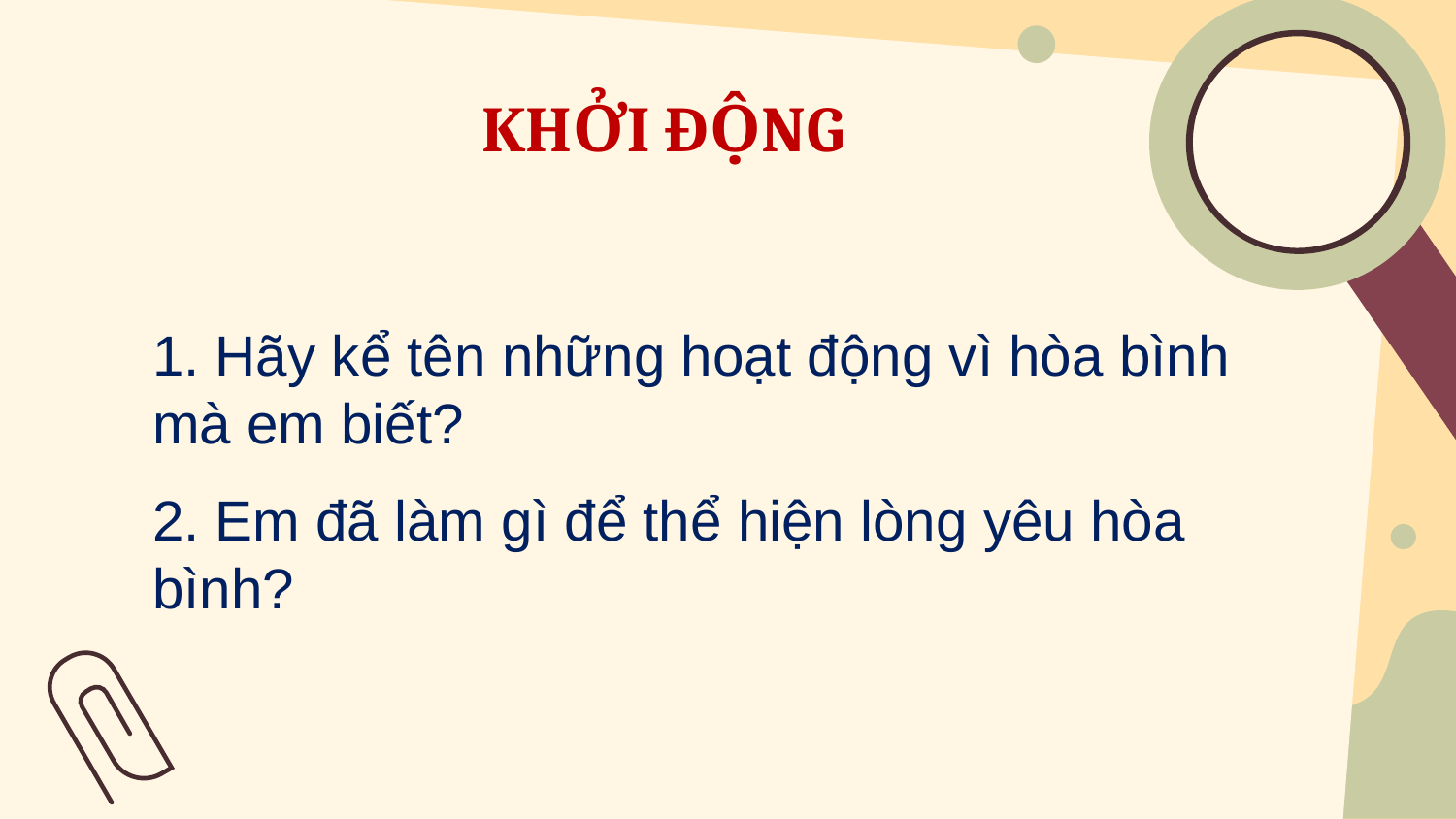

KHỞI ĐỘNG
1. Hãy kể tên những hoạt động vì hòa bình mà em biết?
2. Em đã làm gì để thể hiện lòng yêu hòa bình?